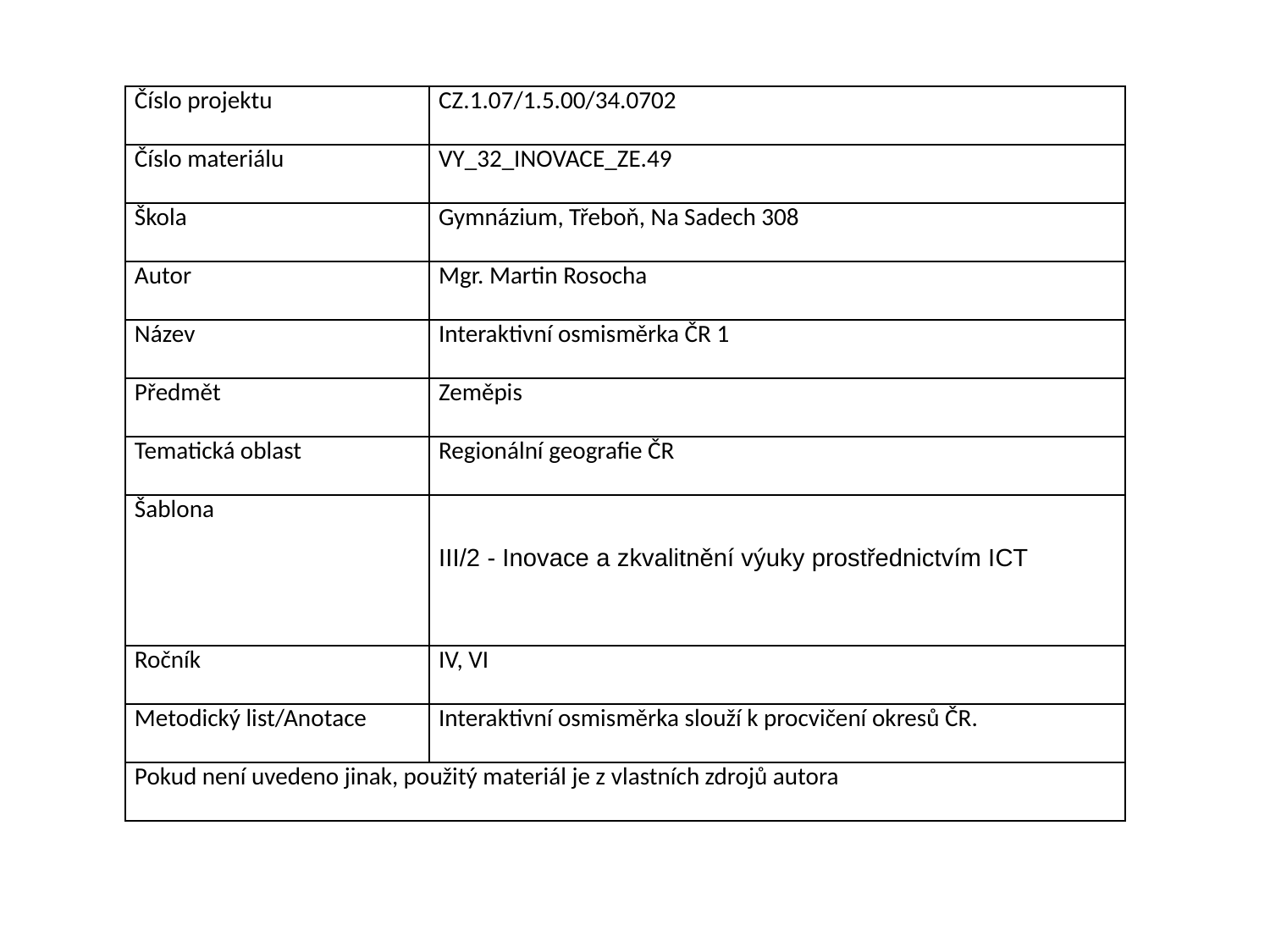

| Číslo projektu | CZ.1.07/1.5.00/34.0702 |
| --- | --- |
| Číslo materiálu | VY\_32\_INOVACE\_ZE.49 |
| Škola | Gymnázium, Třeboň, Na Sadech 308 |
| Autor | Mgr. Martin Rosocha |
| Název | Interaktivní osmisměrka ČR 1 |
| Předmět | Zeměpis |
| Tematická oblast | Regionální geografie ČR |
| Šablona | III/2 - Inovace a zkvalitnění výuky prostřednictvím ICT |
| Ročník | IV, VI |
| Metodický list/Anotace | Interaktivní osmisměrka slouží k procvičení okresů ČR. |
| Pokud není uvedeno jinak, použitý materiál je z vlastních zdrojů autora |  |